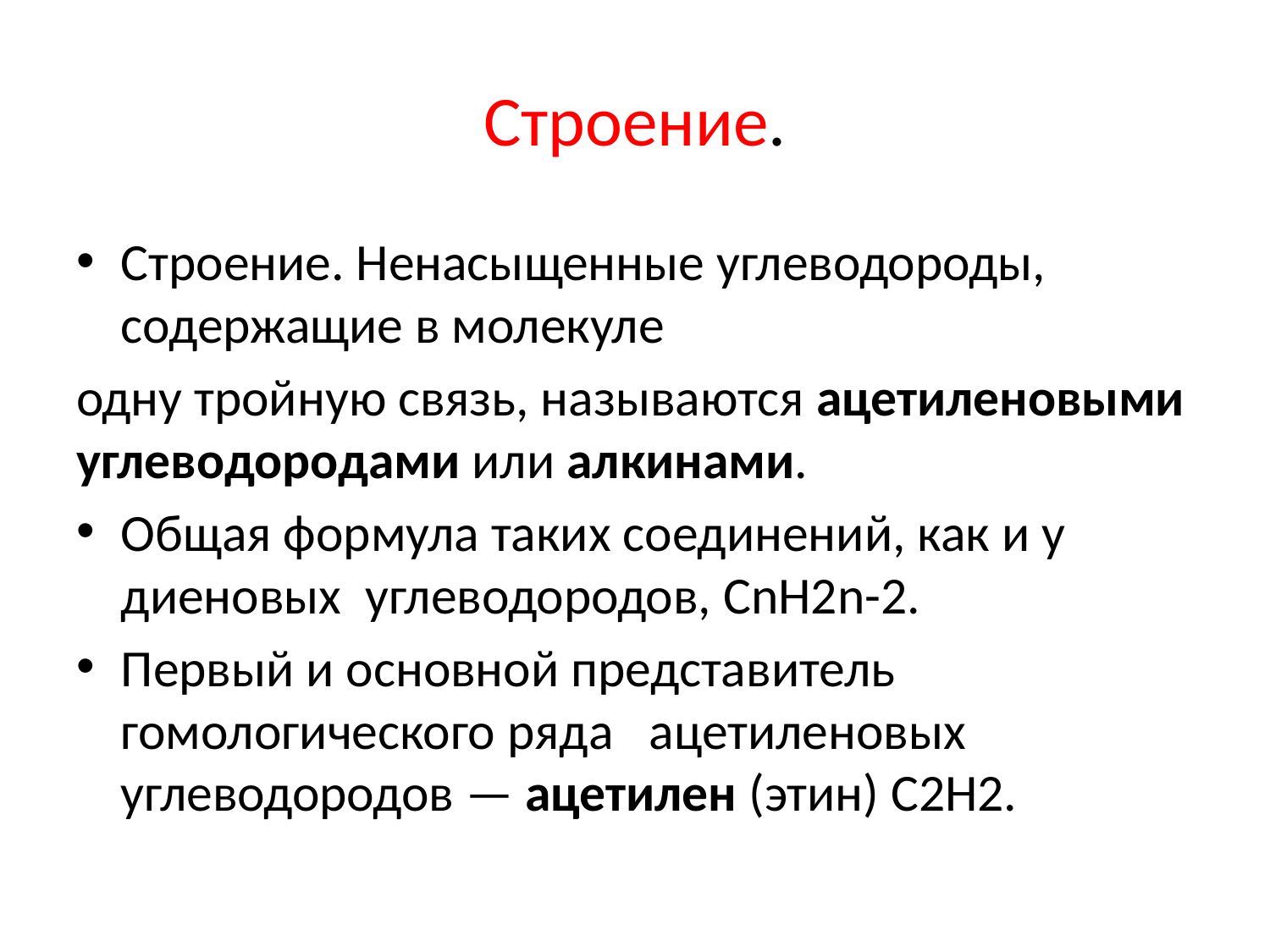

# Строение.
Строение. Ненасыщенные углеводороды, содержащие в молекуле
одну тройную связь, называются ацетиленовыми углеводородами или алкинами.
Общая формула таких соединений, как и у диеновых  углеводородов, СnН2n-2.
Первый и основной представитель гомологического ряда   ацетиленовых углеводородов — ацетилен (этин) C2H2.